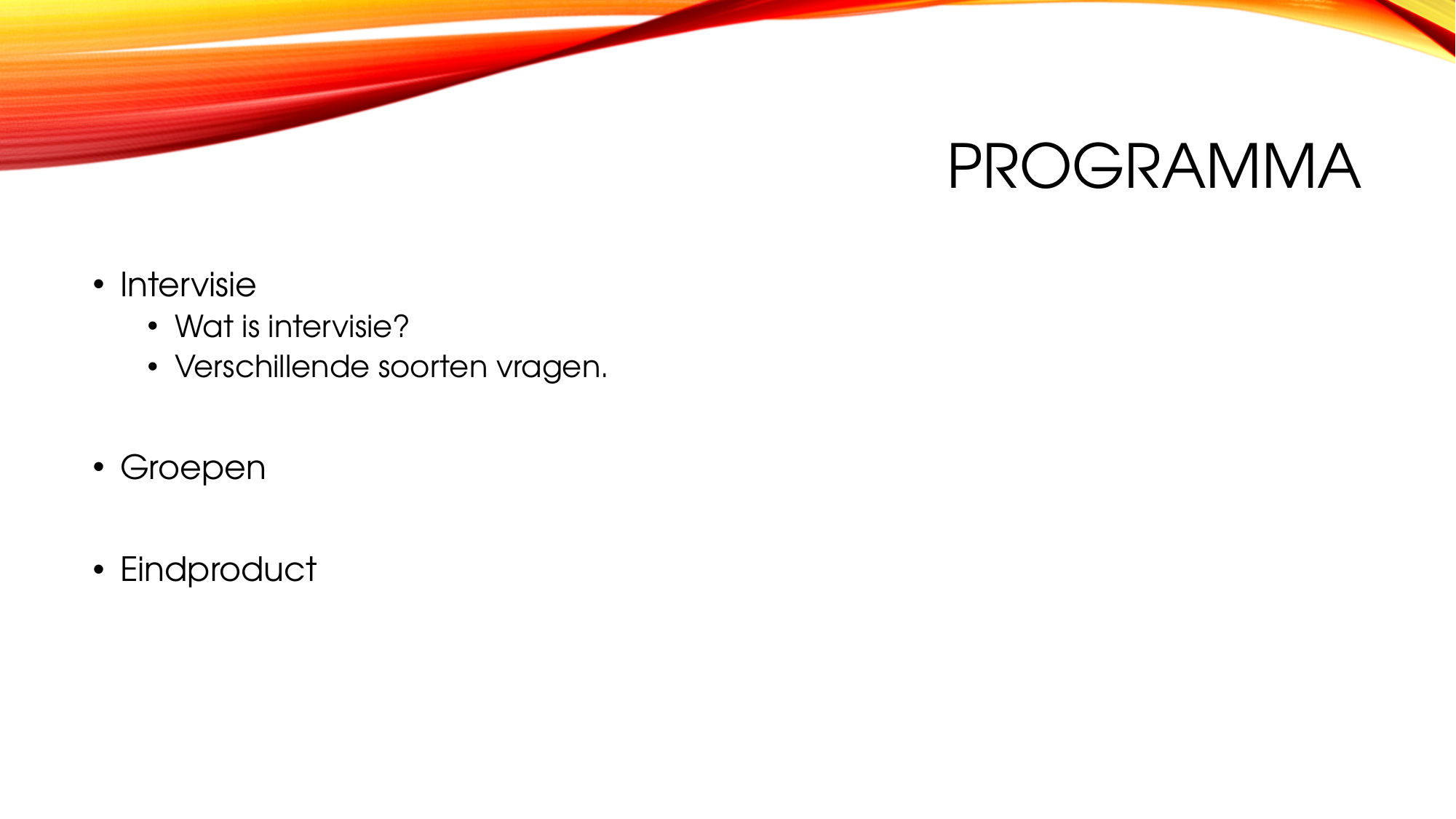

# Programma
Intervisie
Wat is intervisie?
Verschillende soorten vragen.

Groepen

Eindproduct